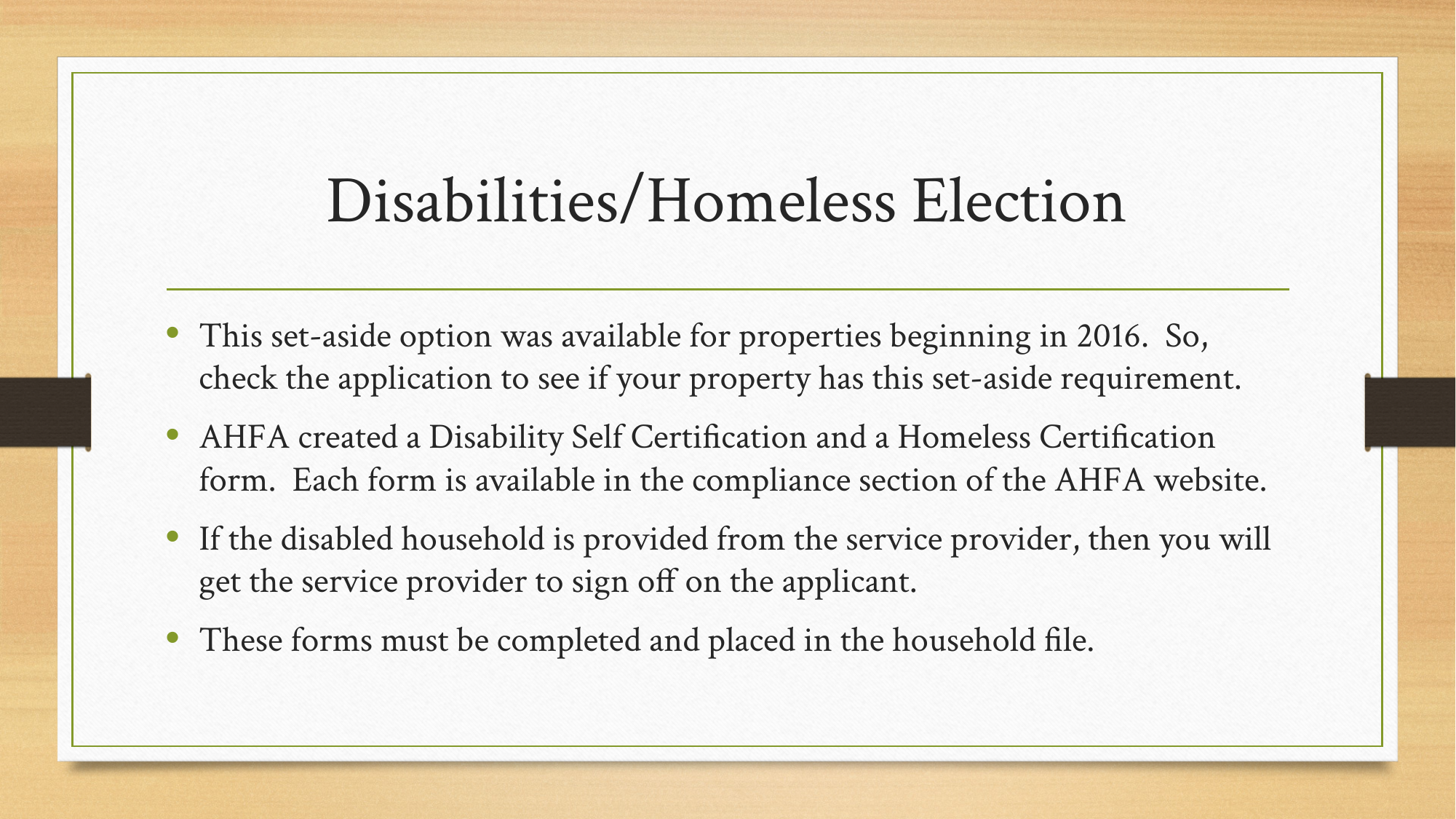

# Disabilities/Homeless Election
This set-aside option was available for properties beginning in 2016.  So, check the application to see if your property has this set-aside requirement.
AHFA created a Disability Self Certification and a Homeless Certification form.  Each form is available in the compliance section of the AHFA website.
If the disabled household is provided from the service provider, then you will get the service provider to sign off on the applicant.
These forms must be completed and placed in the household file.